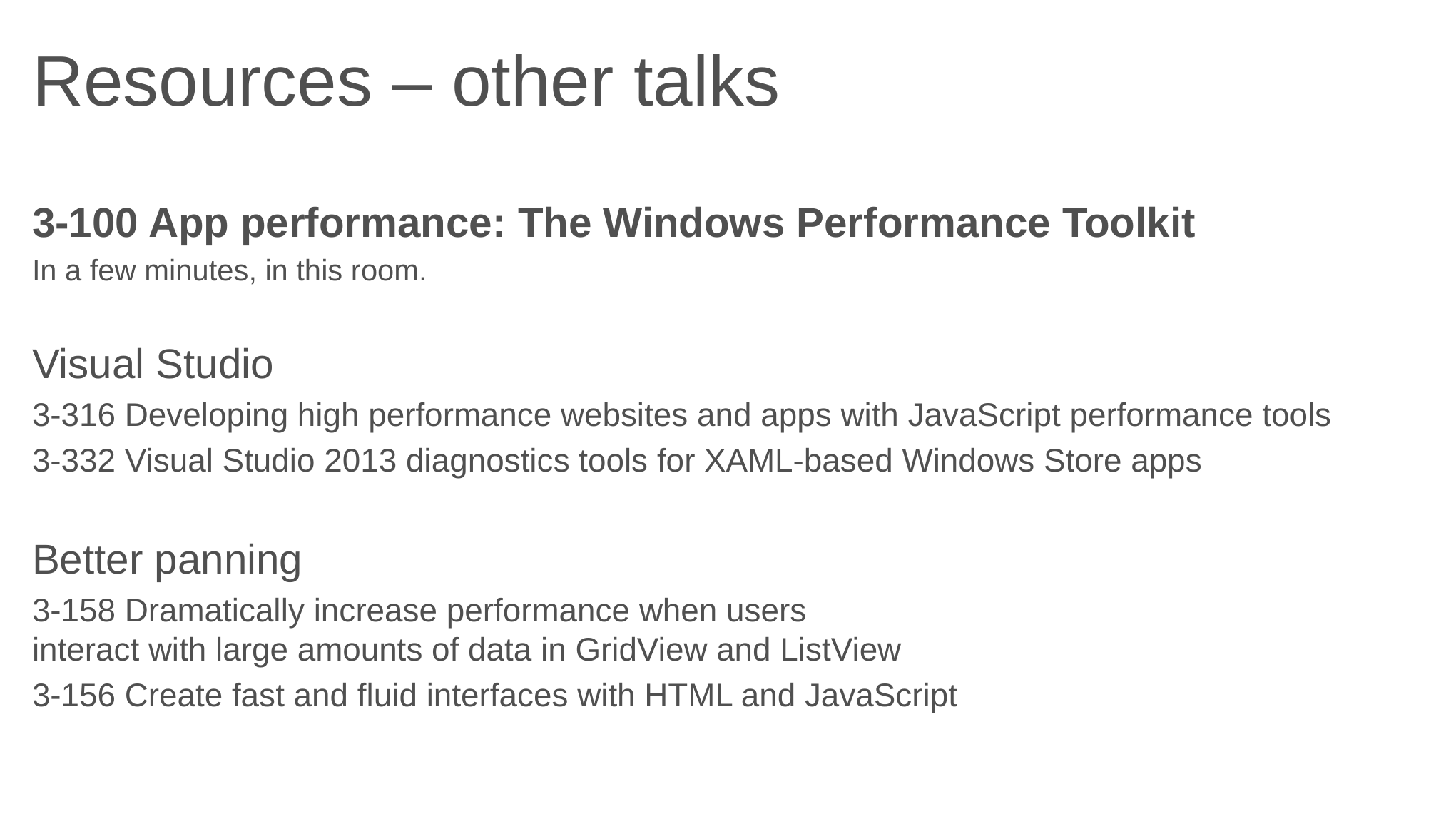

# Resources – other talks
3-100 App performance: The Windows Performance Toolkit
In a few minutes, in this room.

Visual Studio
3-316 Developing high performance websites and apps with JavaScript performance tools
3-332 Visual Studio 2013 diagnostics tools for XAML-based Windows Store apps

Better panning
3-158 Dramatically increase performance when users
interact with large amounts of data in GridView and ListView
3-156 Create fast and fluid interfaces with HTML and JavaScript